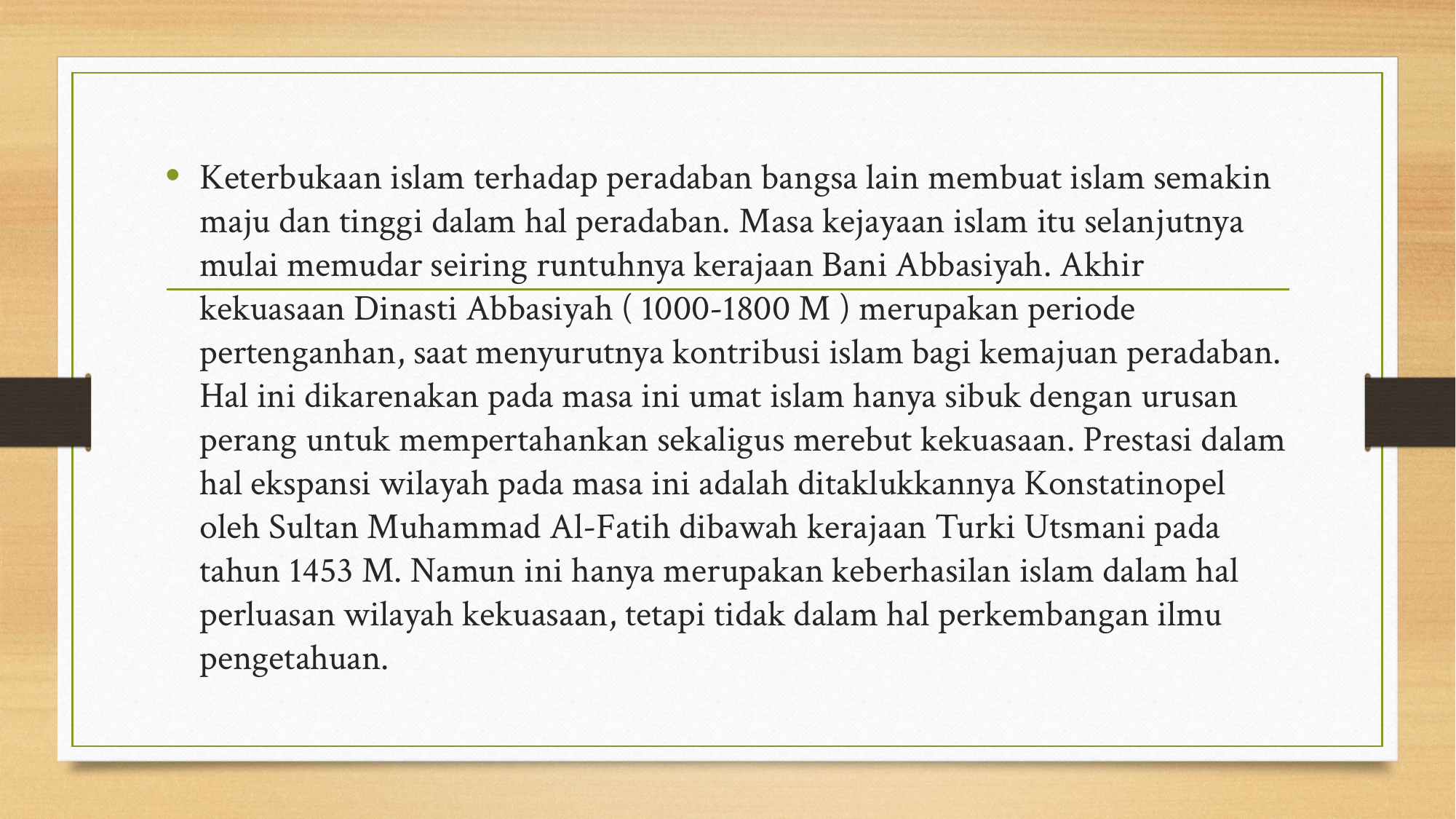

Keterbukaan islam terhadap peradaban bangsa lain membuat islam semakin maju dan tinggi dalam hal peradaban. Masa kejayaan islam itu selanjutnya mulai memudar seiring runtuhnya kerajaan Bani Abbasiyah. Akhir kekuasaan Dinasti Abbasiyah ( 1000-1800 M ) merupakan periode pertenganhan, saat menyurutnya kontribusi islam bagi kemajuan peradaban. Hal ini dikarenakan pada masa ini umat islam hanya sibuk dengan urusan perang untuk mempertahankan sekaligus merebut kekuasaan. Prestasi dalam hal ekspansi wilayah pada masa ini adalah ditaklukkannya Konstatinopel oleh Sultan Muhammad Al-Fatih dibawah kerajaan Turki Utsmani pada tahun 1453 M. Namun ini hanya merupakan keberhasilan islam dalam hal perluasan wilayah kekuasaan, tetapi tidak dalam hal perkembangan ilmu pengetahuan.